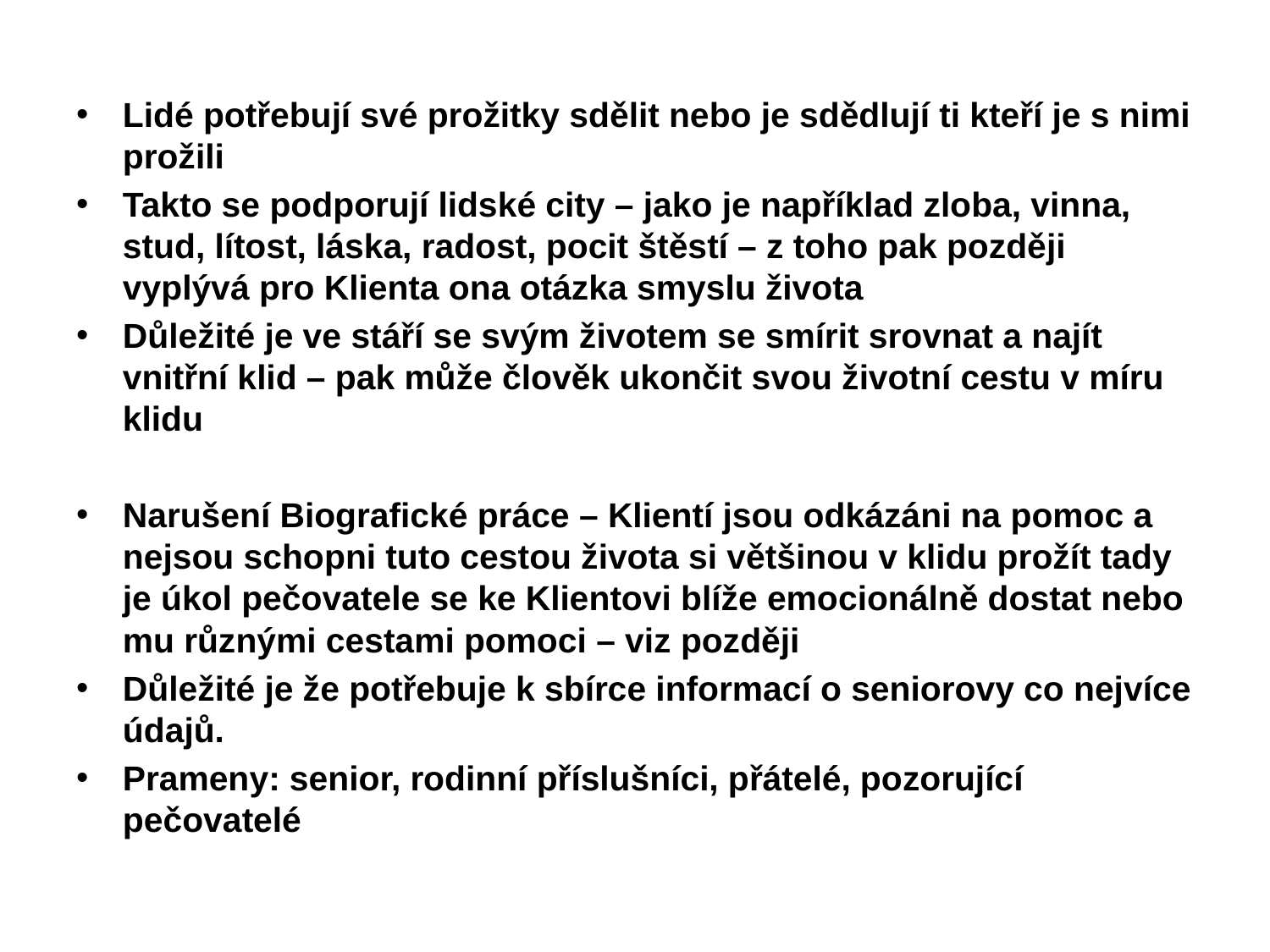

Lidé potřebují své prožitky sdělit nebo je sdědlují ti kteří je s nimi prožili
Takto se podporují lidské city – jako je například zloba, vinna, stud, lítost, láska, radost, pocit štěstí – z toho pak později vyplývá pro Klienta ona otázka smyslu života
Důležité je ve stáří se svým životem se smírit srovnat a najít vnitřní klid – pak může člověk ukončit svou životní cestu v míru  klidu

Narušení Biografické práce – Klientí jsou odkázáni na pomoc a nejsou schopni tuto cestou života si většinou v klidu prožít tady je úkol pečovatele se ke Klientovi blíže emocionálně dostat nebo mu různými cestami pomoci – viz později
Důležité je že potřebuje k sbírce informací o seniorovy co nejvíce údajů.
Prameny: senior, rodinní příslušníci, přátelé, pozorující pečovatelé